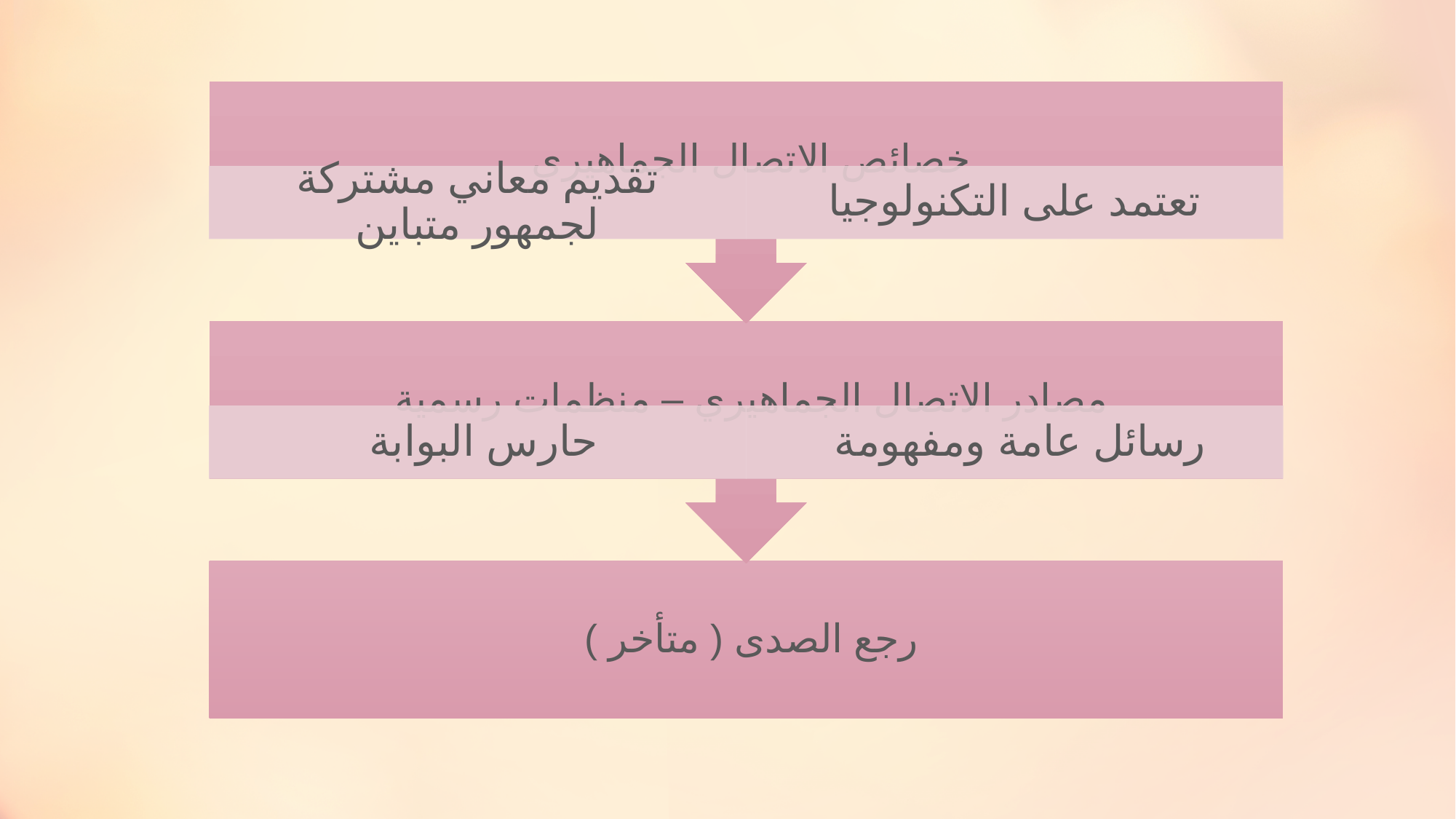

رجع الصدى ( متأخر )
مصادر الاتصال الجماهيري – منظمات رسمية
حارس البوابة
رسائل عامة ومفهومة
خصائص الاتصال الجماهيري
تقديم معاني مشتركة لجمهور متباين
تعتمد على التكنولوجيا